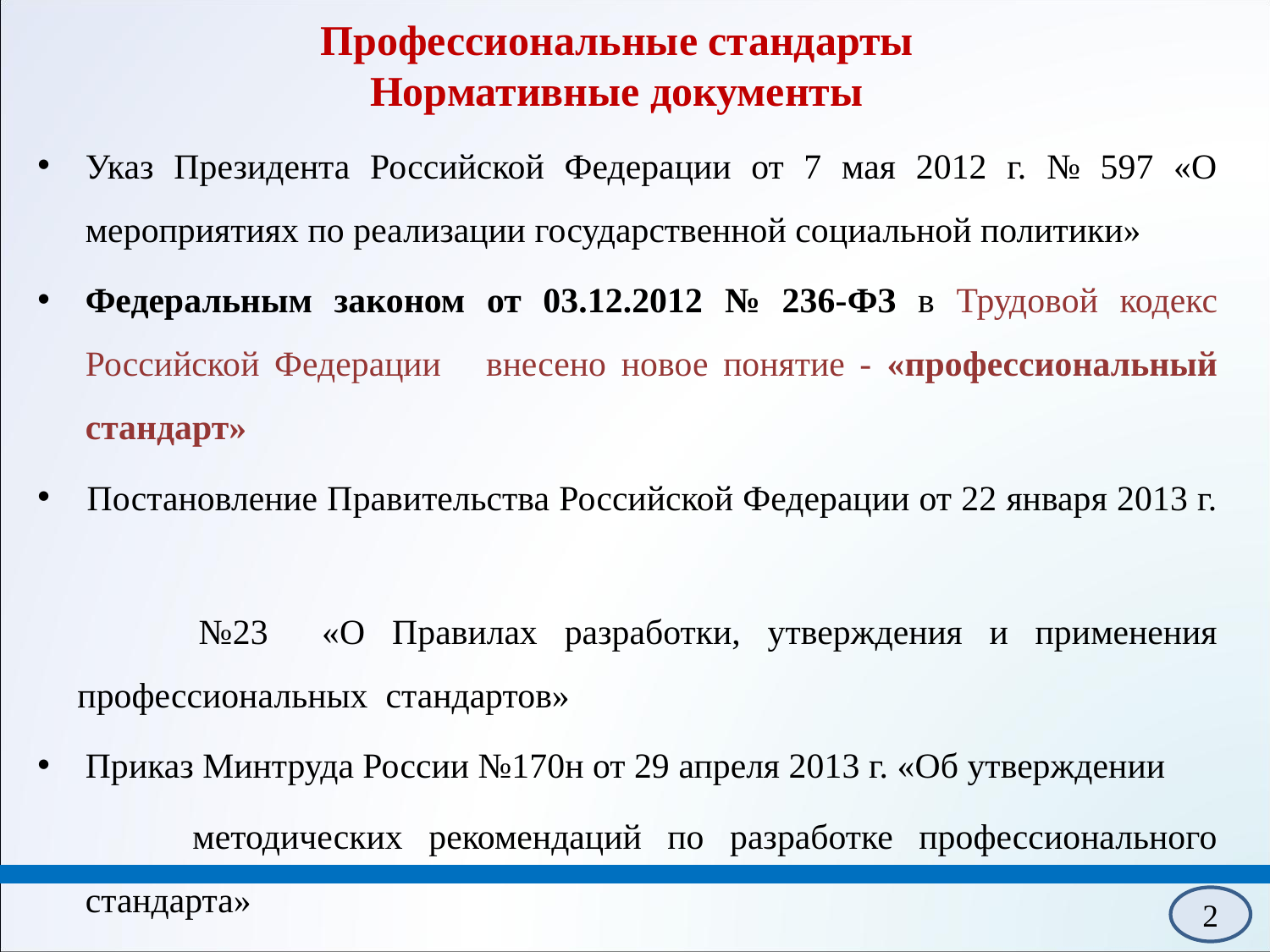

# Профессиональные стандарты Нормативные документы
Указ Президента Российской Федерации от 7 мая 2012 г. № 597 «О мероприятиях по реализации государственной социальной политики»
Федеральным законом от 03.12.2012 № 236-ФЗ в Трудовой кодекс Российской Федерации   внесено новое понятие - «профессиональный стандарт»
 Постановление Правительства Российской Федерации от 22 января 2013 г.
      №23  «О Правилах разработки, утверждения и применения профессиональных  стандартов»
Приказ Минтруда России №170н от 29 апреля 2013 г. «Об утверждении
      методических рекомендаций по разработке профессионального стандарта»

2